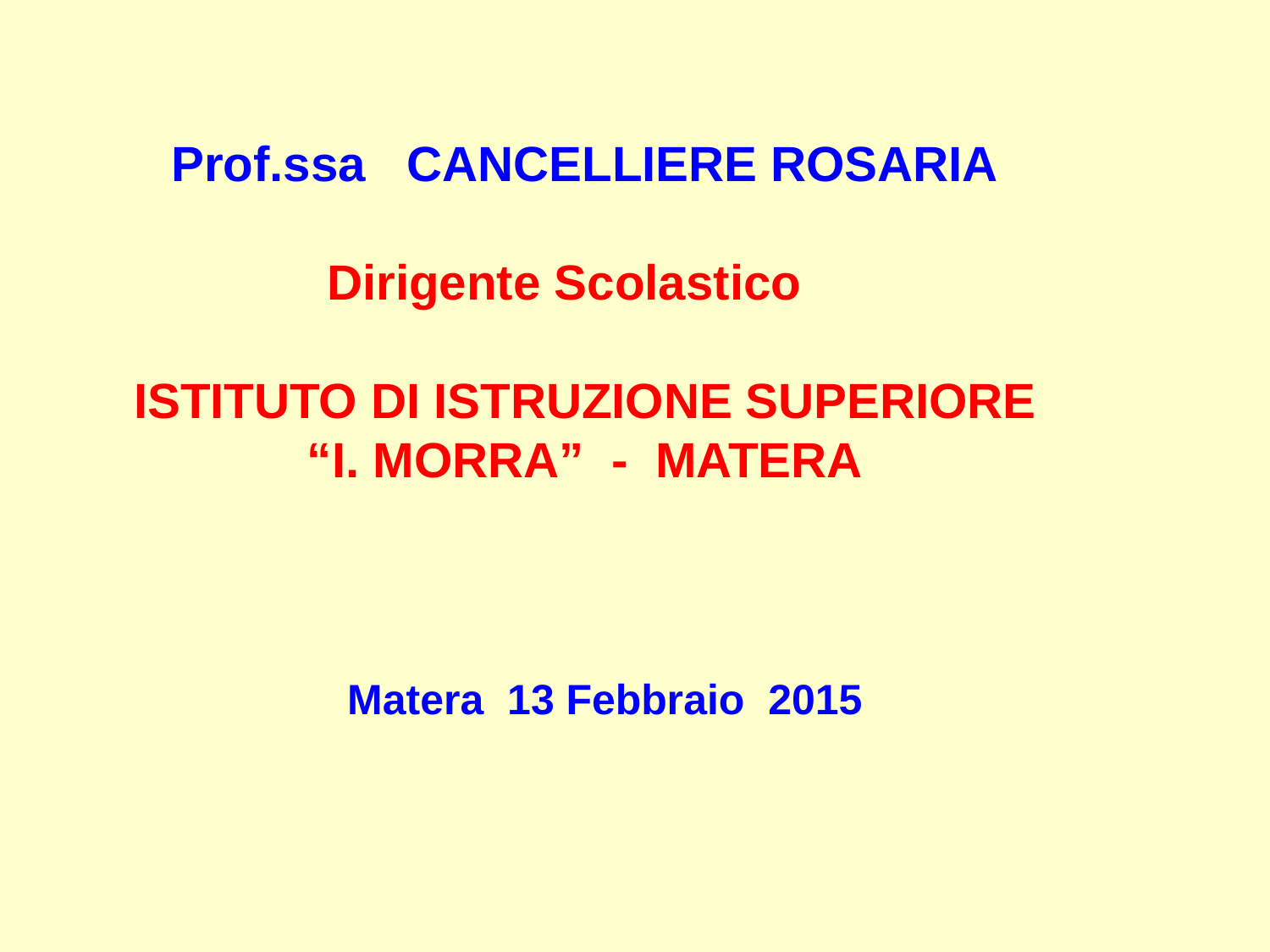

Prof.ssa   CANCELLIERE ROSARIA

Dirigente Scolastico

ISTITUTO DI ISTRUZIONE SUPERIORE “I. MORRA”  -  MATERA
Matera  13 Febbraio  2015